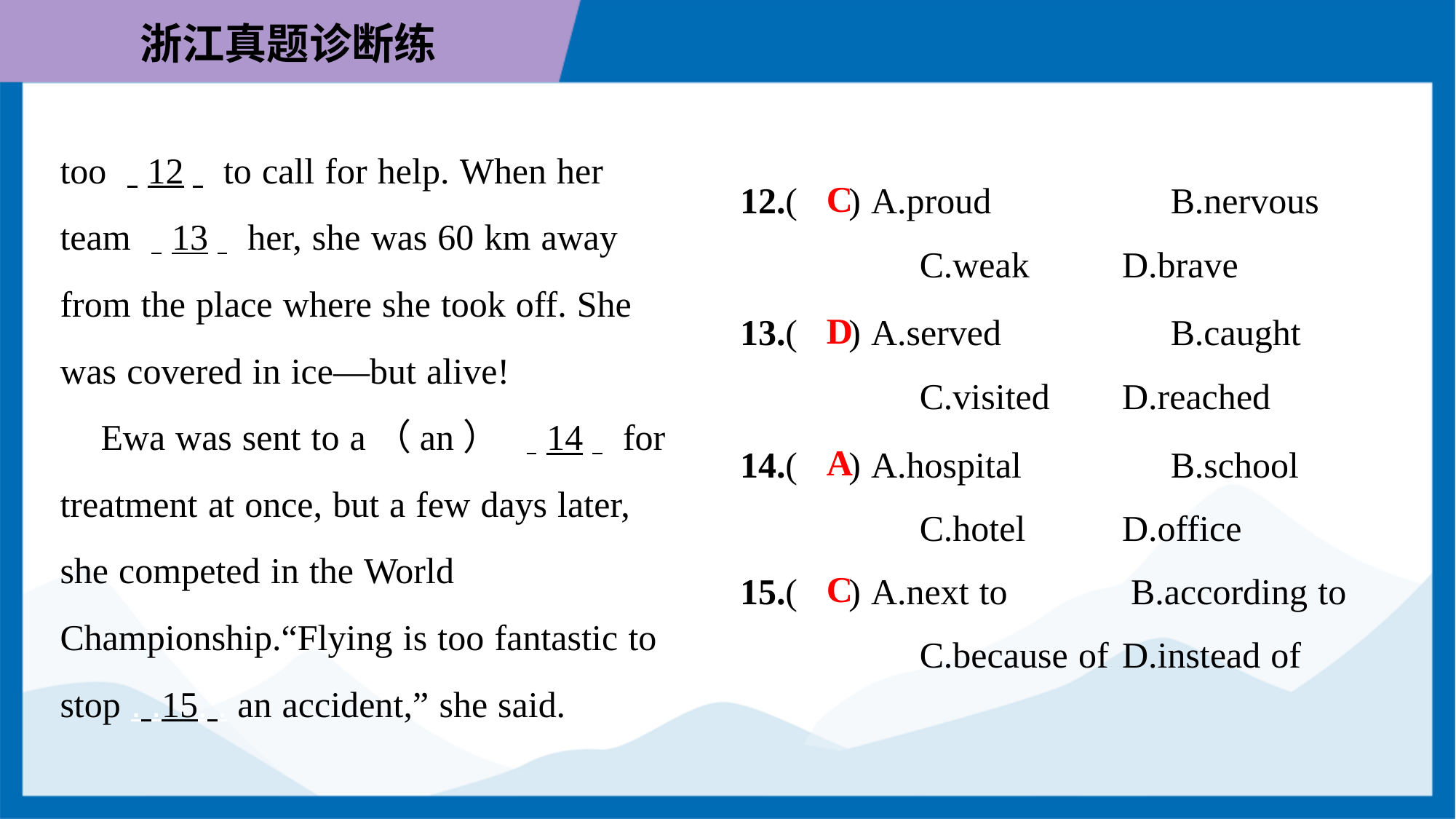

too . .12. . to call for help. When her
team . .13. . her, she was 60 km away
from the place where she took off. She
was covered in ice—but alive!
    Ewa was sent to a（an） . .14. . for
treatment at once, but a few days later,
she competed in the World
Championship.“Flying is too fantastic to
stop . .15. . an accident,” she said.

12.(     ) A.proud	B.nervous
C.weak	D.brave
C
13.(     ) A.served	B.caught
C.visited	D.reached
D
14.(     ) A.hospital	B.school
C.hotel	D.office
A
15.(     ) A.next to	B.according to
C.because of	D.instead of
C